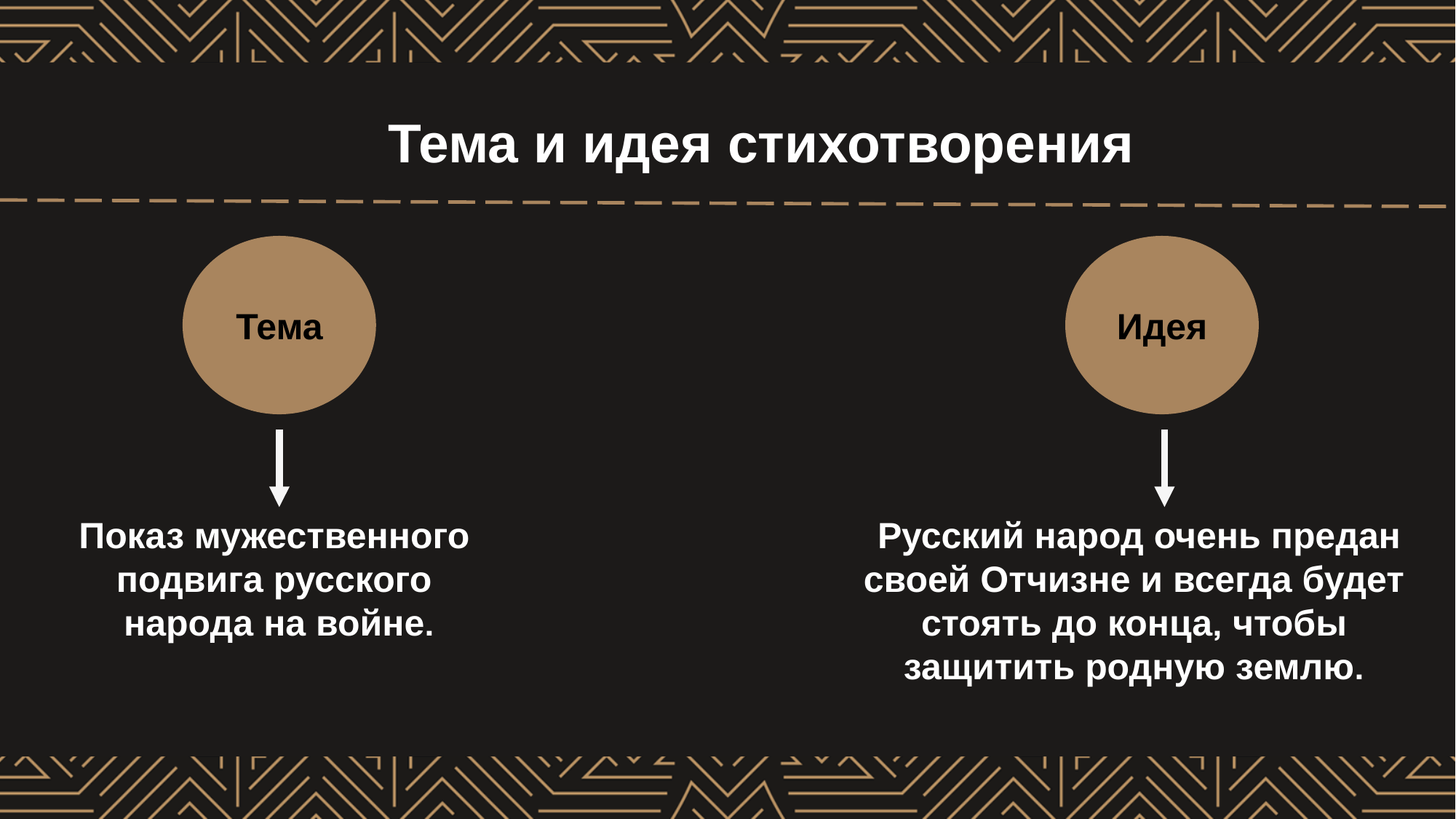

Тема и идея стихотворения

Тема
Идея
Показ мужественного
подвига русского
народа на войне.
 Русский народ очень предан
своей Отчизне и всегда будет
стоять до конца, чтобы
защитить родную землю.